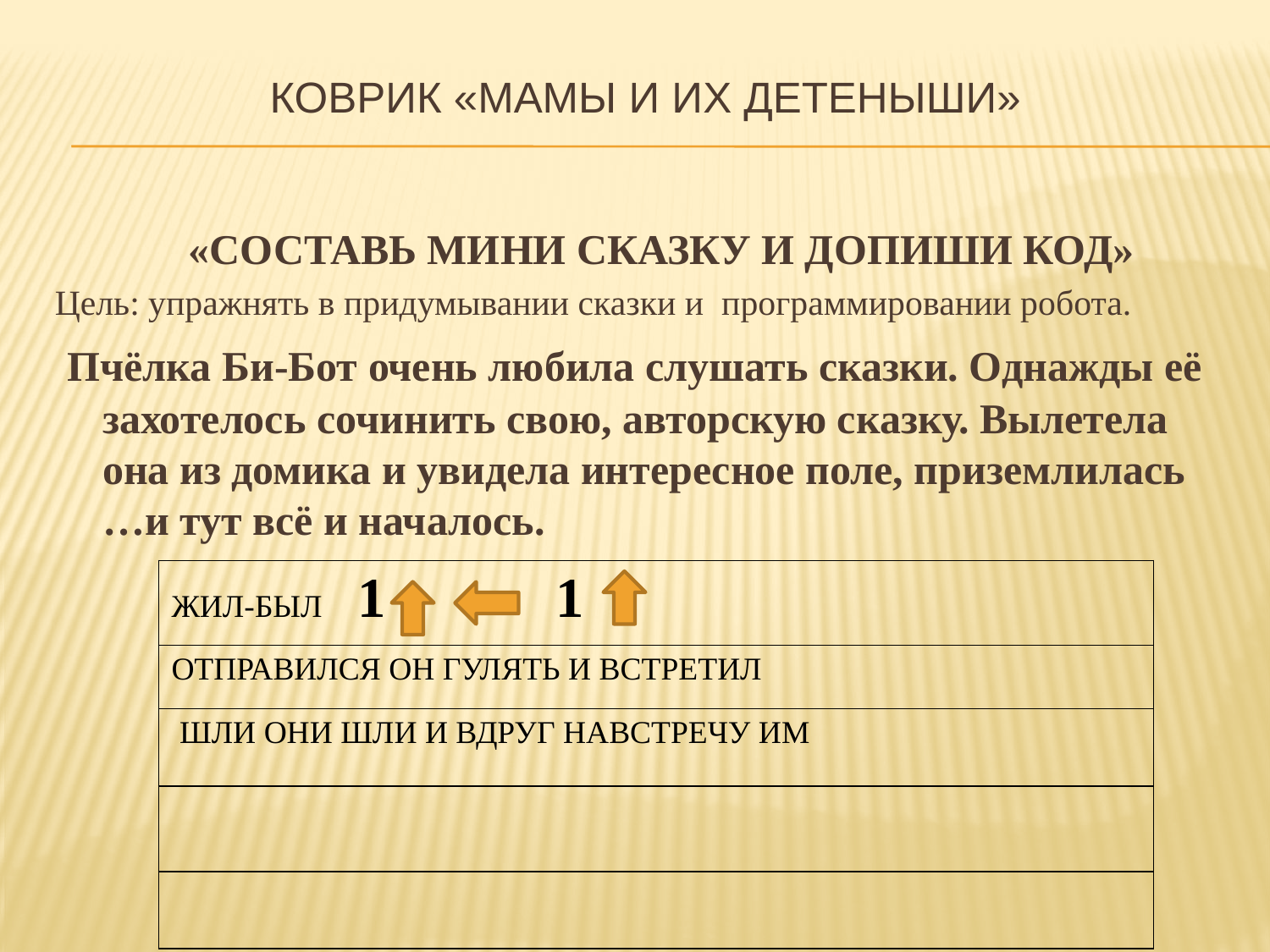

# Коврик «Мамы и их детеныши»
   «СОСТАВЬ МИНИ СКАЗКУ И ДОПИШИ КОД»
Цель: упражнять в придумывании сказки и  программировании робота.
 Пчёлка Би-Бот очень любила слушать сказки. Однажды её захотелось сочинить свою, авторскую сказку. Вылетела она из домика и увидела интересное поле, приземлилась …и тут всё и началось.

| ЖИЛ-БЫЛ 1 1 |
| --- |
| ОТПРАВИЛСЯ ОН ГУЛЯТЬ И ВСТРЕТИЛ |
| ШЛИ ОНИ ШЛИ И ВДРУГ НАВСТРЕЧУ ИМ |
|  |
|  |